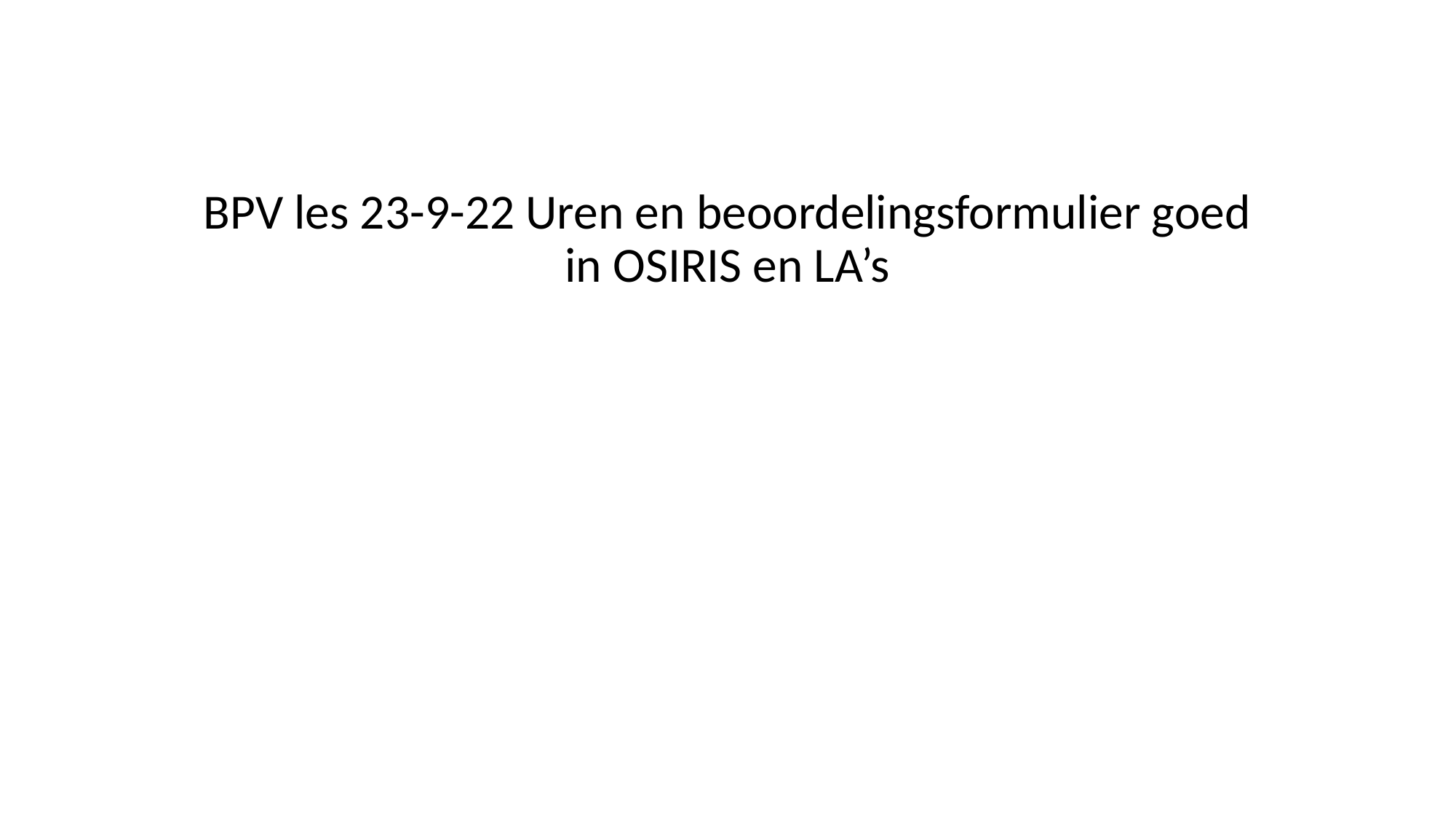

# BPV les 23-9-22 Uren en beoordelingsformulier goed in OSIRIS en LA’s